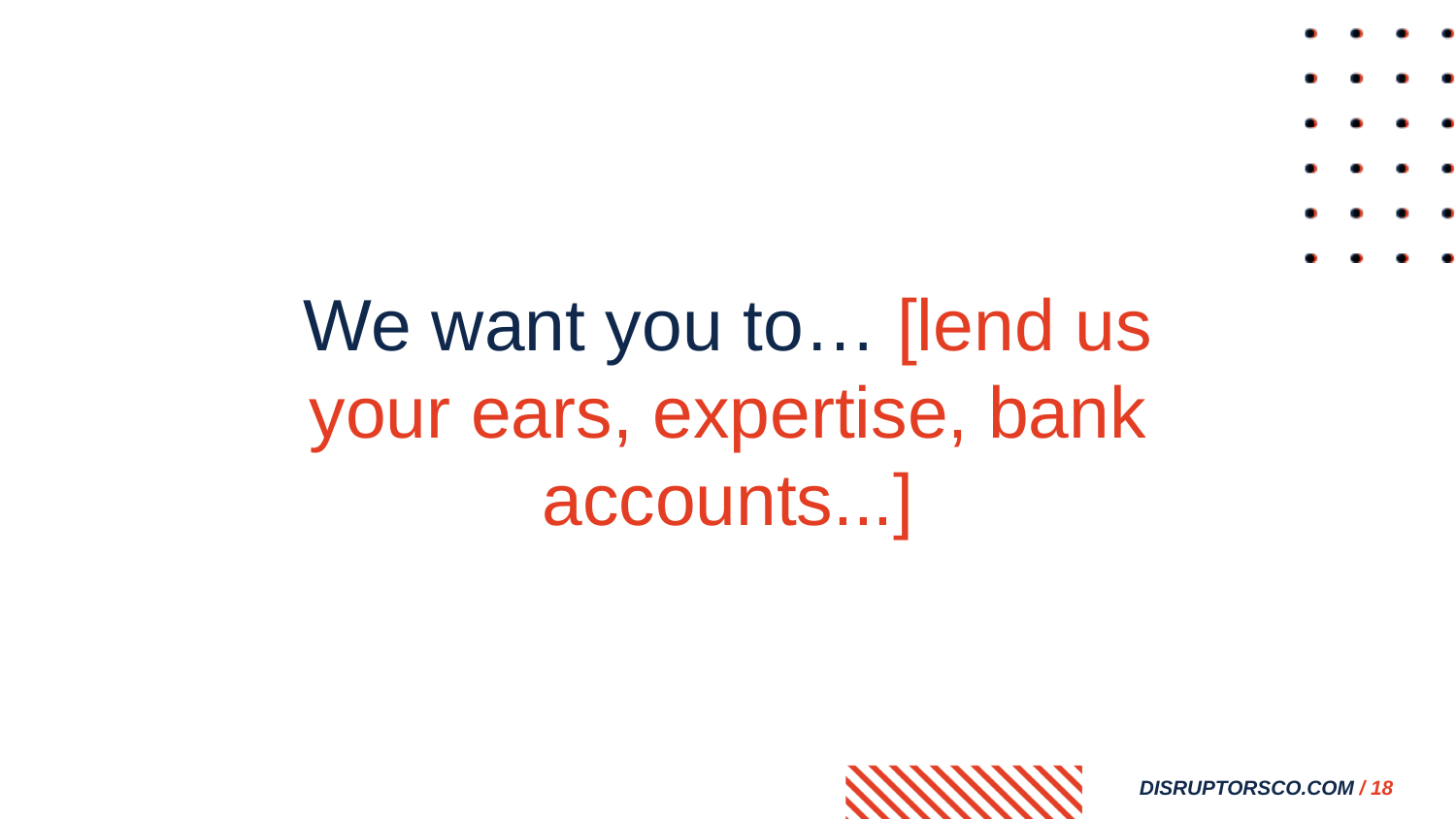

We want you to… [lend us your ears, expertise, bank accounts...]